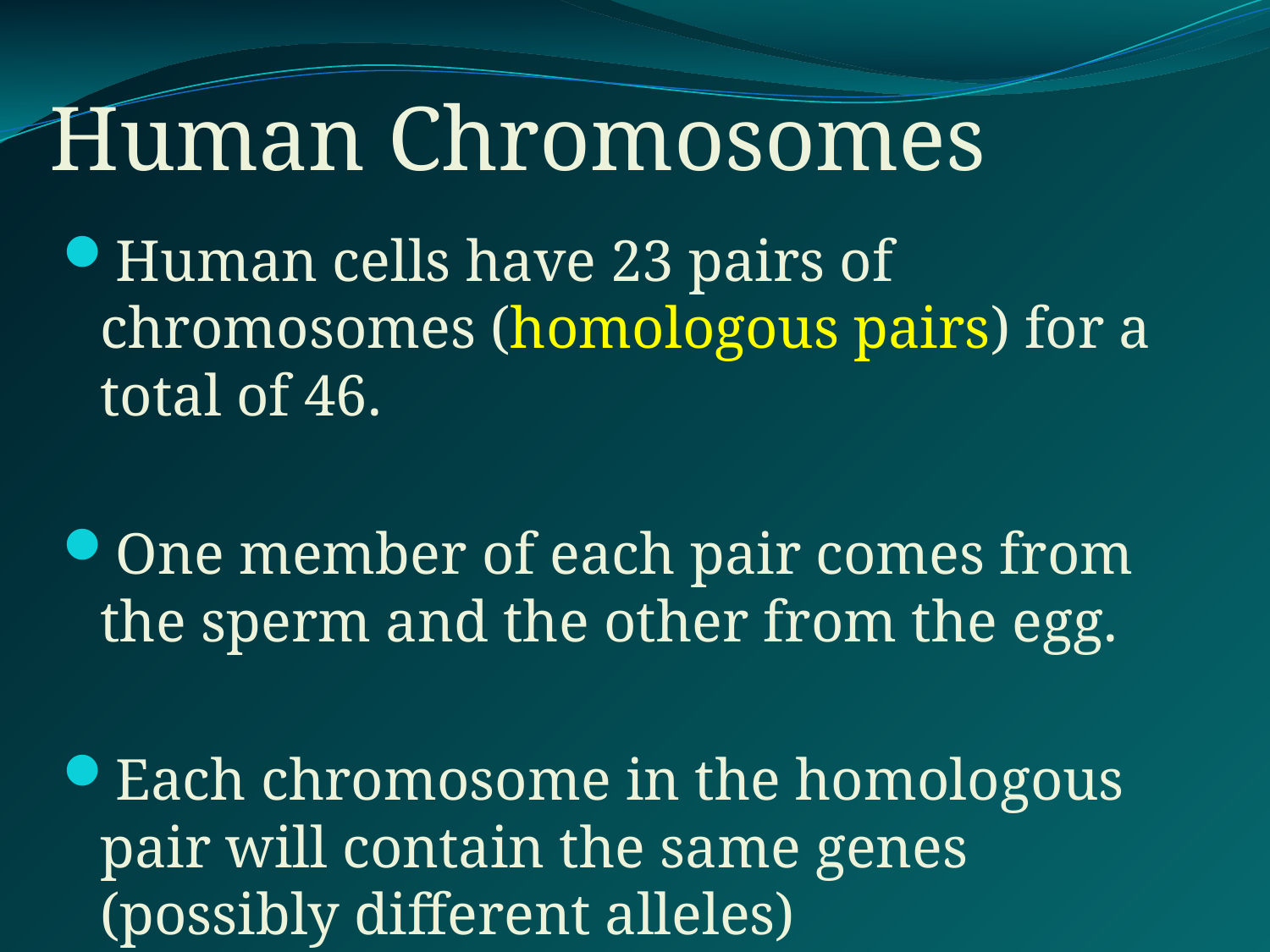

# Human Chromosomes
Human cells have 23 pairs of chromosomes (homologous pairs) for a total of 46.

One member of each pair comes from the sperm and the other from the egg.

Each chromosome in the homologous pair will contain the same genes (possibly different alleles)